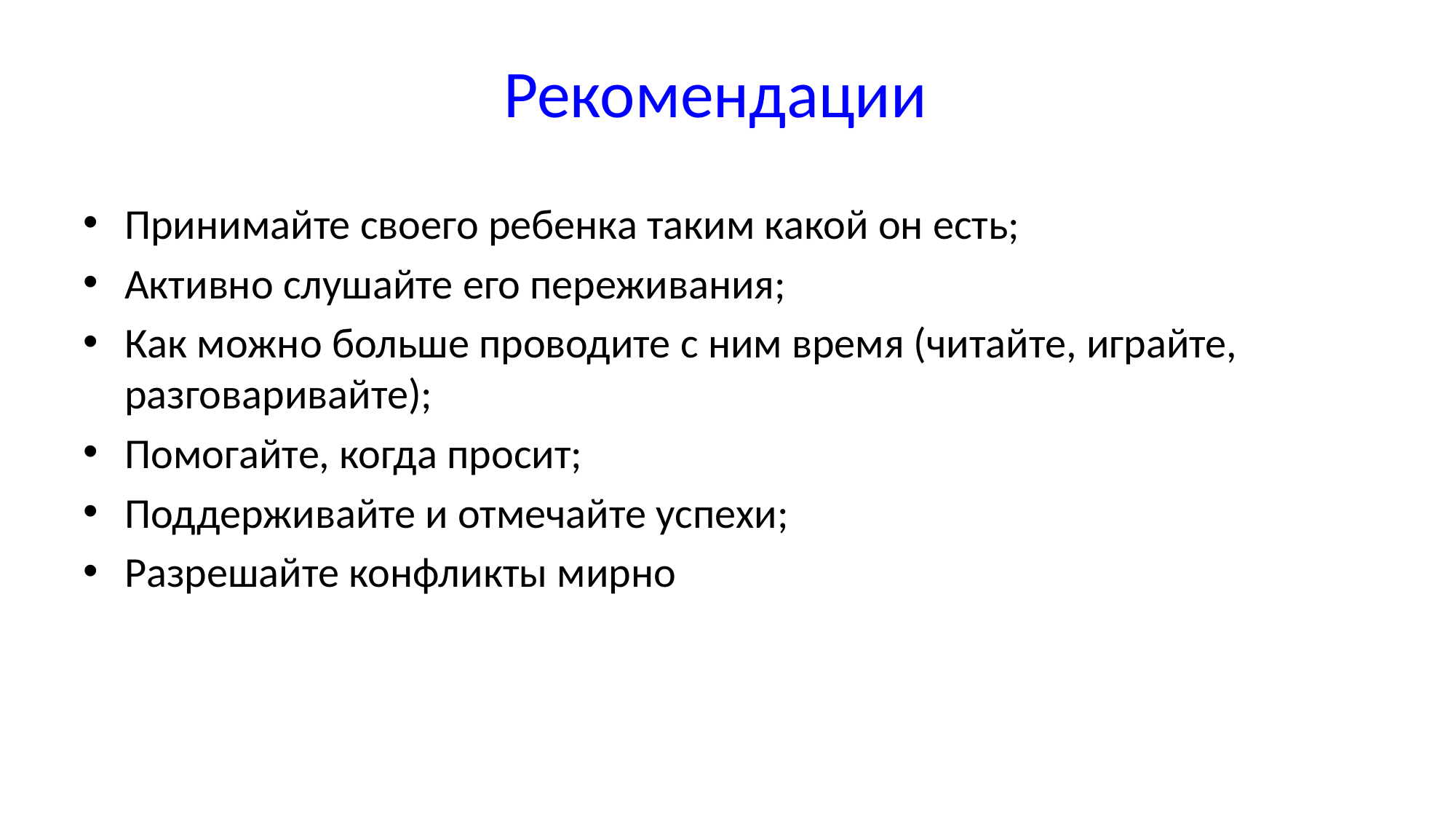

# Рекомендации
Принимайте своего ребенка таким какой он есть;
Активно слушайте его переживания;
Как можно больше проводите с ним время (читайте, играйте, разговаривайте);
Помогайте, когда просит;
Поддерживайте и отмечайте успехи;
Разрешайте конфликты мирно